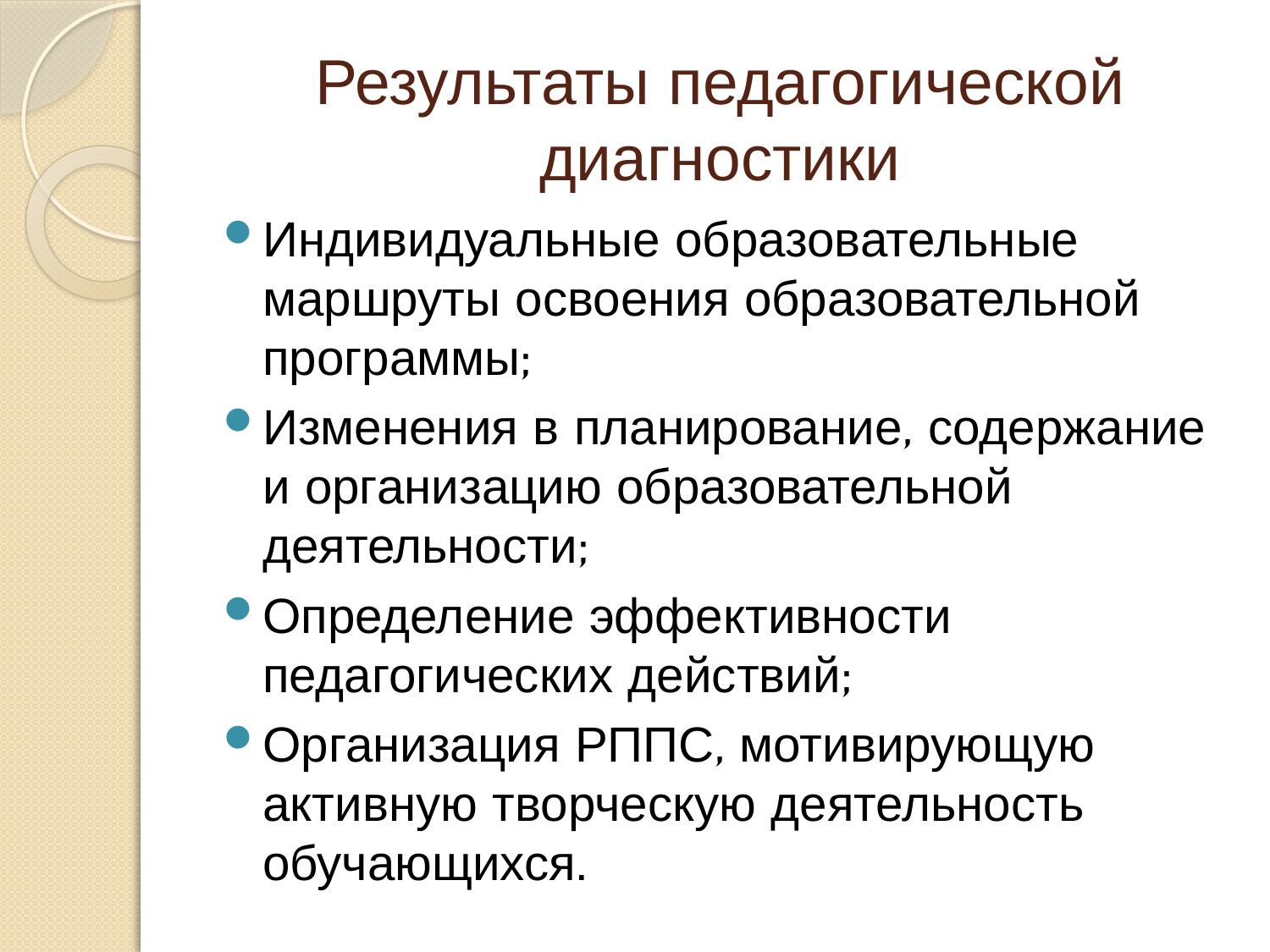

# Результаты педагогической диагностики
Индивидуальные образовательные маршруты освоения образовательной программы;
Изменения в планирование, содержание и организацию образовательной деятельности;
Определение эффективности педагогических действий;
Организация РППС, мотивирующую активную творческую деятельность обучающихся.